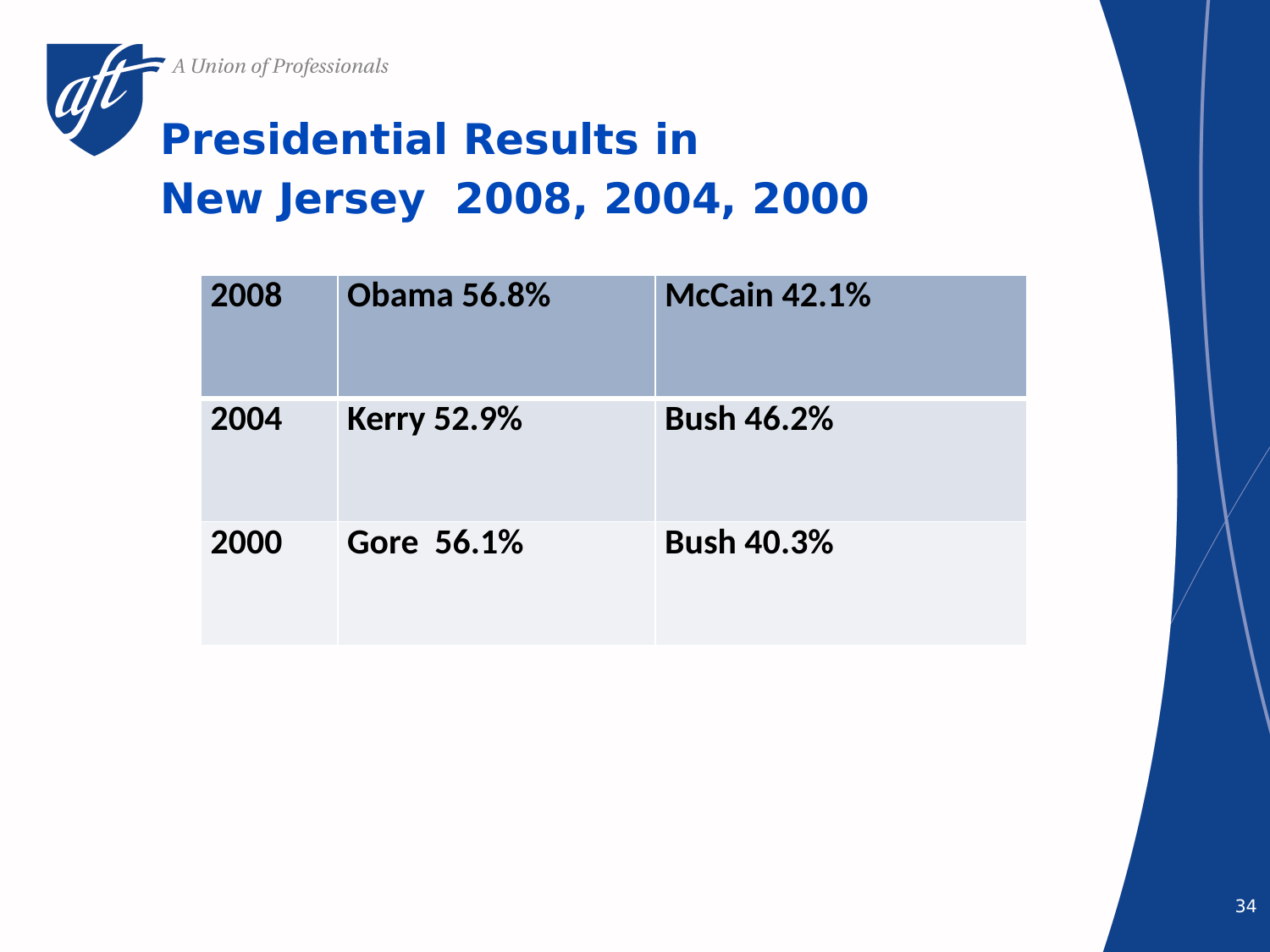

Presidential Results in
New Jersey  2008, 2004, 2000
| 2008 | Obama 56.8% | McCain 42.1% |
| --- | --- | --- |
| 2004 | Kerry 52.9% | Bush 46.2% |
| 2000 | Gore 56.1% | Bush 40.3% |
34